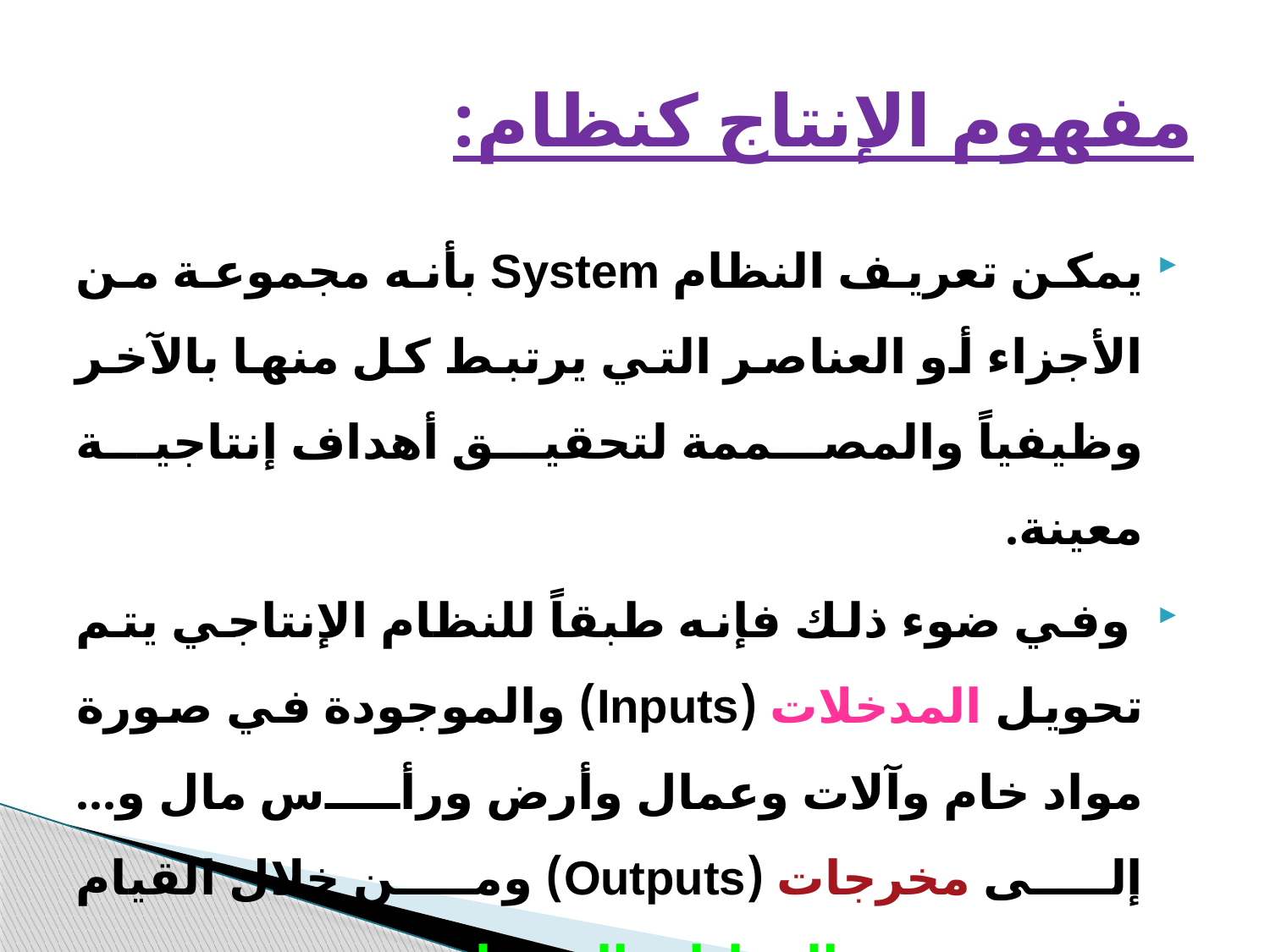

# مفهوم الإنتاج كنظام:
يمكن تعريف النظام System بأنه مجموعة من الأجزاء أو العناصر التي يرتبط كل منها بالآخر وظيفياً والمصممة لتحقيق أهداف إنتاجية معينة.
 وفي ضوء ذلك فإنه طبقاً للنظام الإنتاجي يتم تحويل المدخلات (Inputs) والموجودة في صورة مواد خام وآلات وعمال وأرض ورأس مال و... إلى مخرجات (Outputs) ومن خلال القيام بمجموعة من العمليات التحويلية.